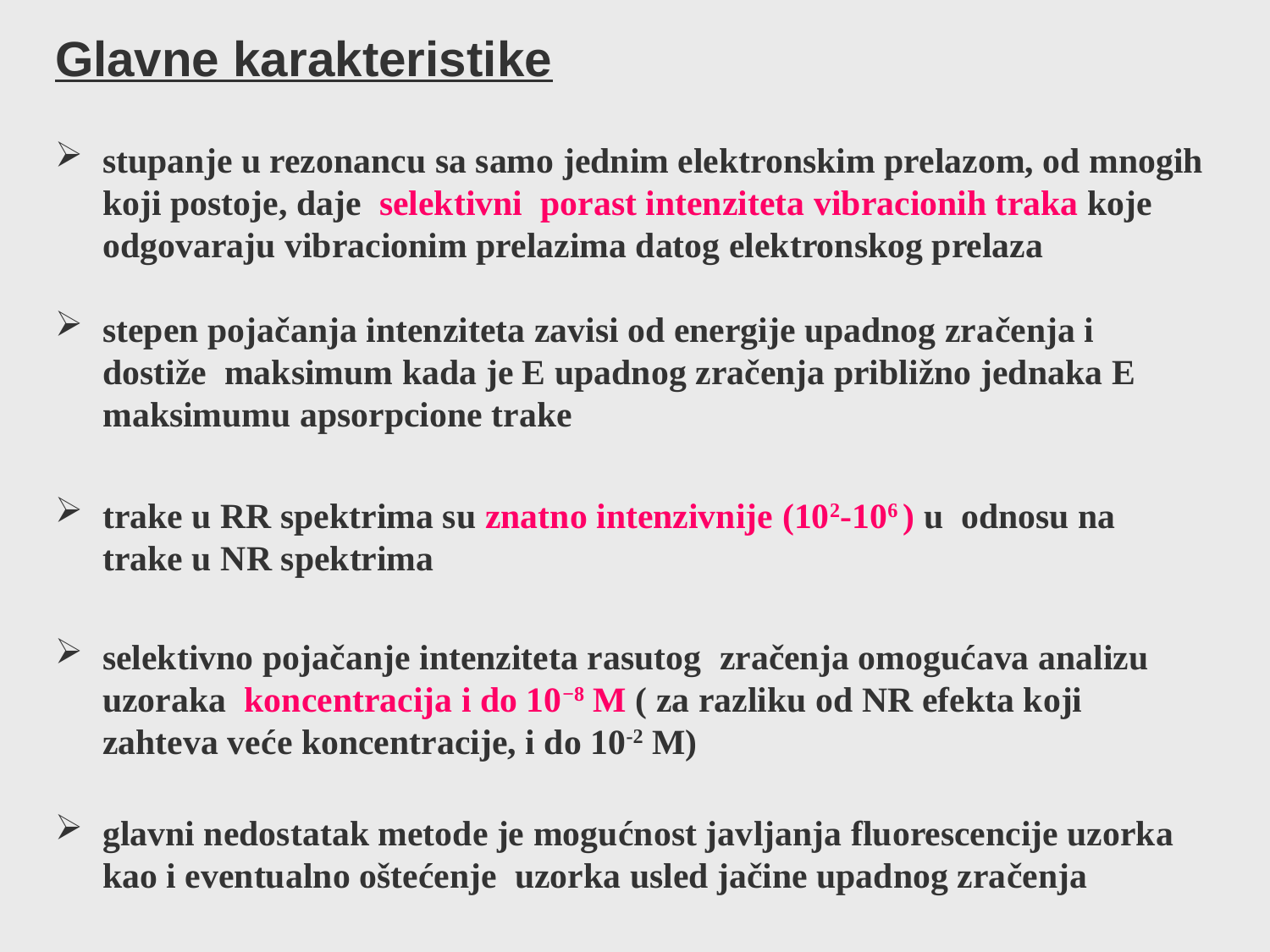

Glavne karakteristike

stupanje u rezonancu sa samo jednim elektronskim prelazom, od mnogih koji postoje, daje  selektivni  porast intenziteta vibracionih traka koje odgovaraju vibracionim prelazima datog elektronskog prelaza

stepen pojačanja intenziteta zavisi od energije upadnog zračenja i dostiže  maksimum kada je E upadnog zračenja približno jednaka E   maksimumu apsorpcione trake

trake u RR spektrima su znatno intenzivnije (102-106 ) u  odnosu na trake u NR spektrima

selektivno pojačanje intenziteta rasutog  zračenja omogućava analizu   uzoraka  koncentracija i do 10−8 M ( za razliku od NR efekta koji zahteva veće koncentracije, i do 10-2 M)

glavni nedostatak metode je mogućnost javljanja fluorescencije uzorka   kao i eventualno oštećenje  uzorka usled jačine upadnog zračenja